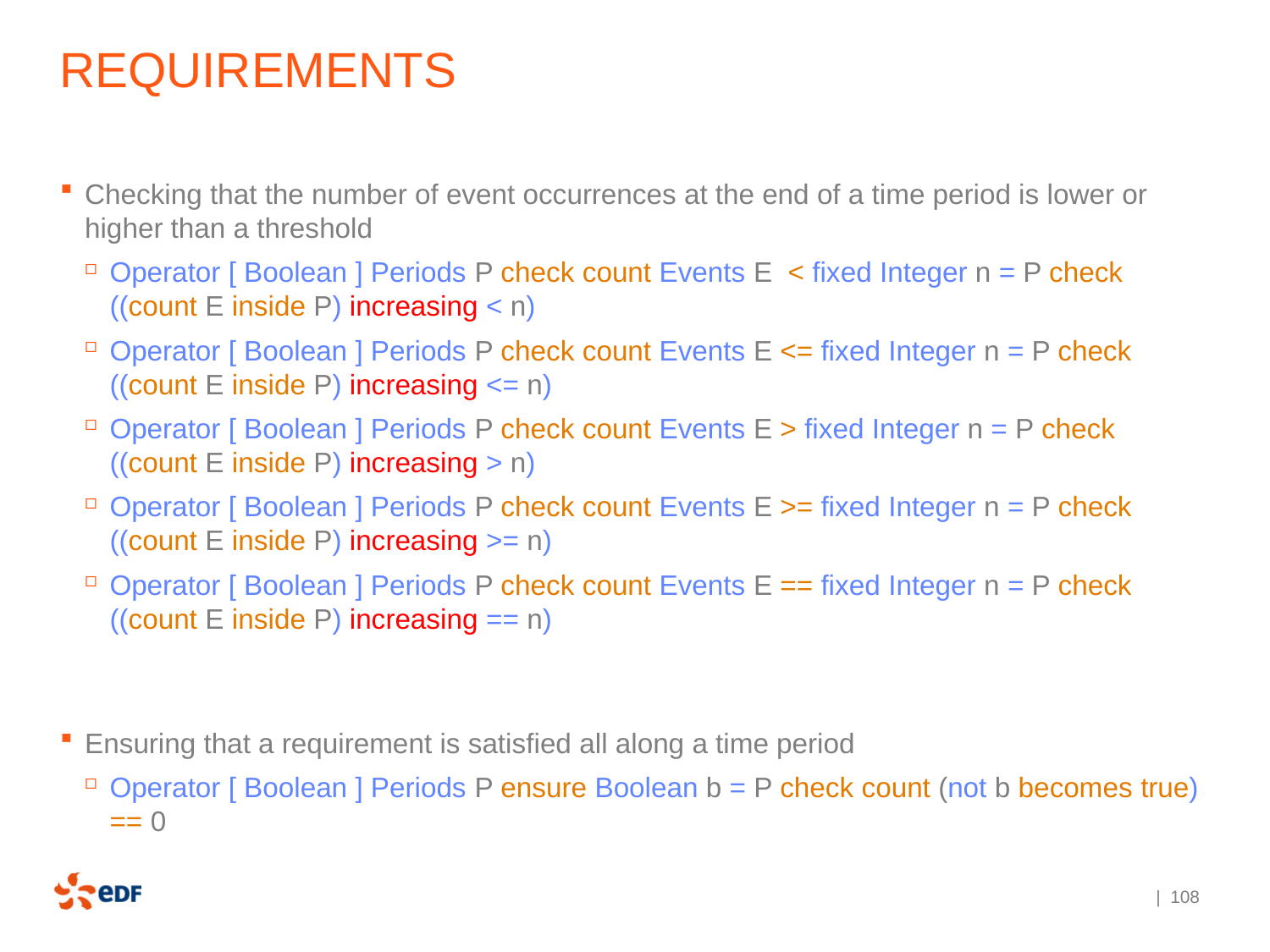

# requirements
Checking that the number of event occurrences at the end of a time period is lower or higher than a threshold
Operator [ Boolean ] Periods P check count Events E  < fixed Integer n = P check ((count E inside P) increasing < n)
Operator [ Boolean ] Periods P check count Events E <= fixed Integer n = P check ((count E inside P) increasing <= n)
Operator [ Boolean ] Periods P check count Events E > fixed Integer n = P check ((count E inside P) increasing > n)
Operator [ Boolean ] Periods P check count Events E >= fixed Integer n = P check ((count E inside P) increasing >= n)
Operator [ Boolean ] Periods P check count Events E == fixed Integer n = P check ((count E inside P) increasing == n)

Ensuring that a requirement is satisfied all along a time period
Operator [ Boolean ] Periods P ensure Boolean b = P check count (not b becomes true) == 0